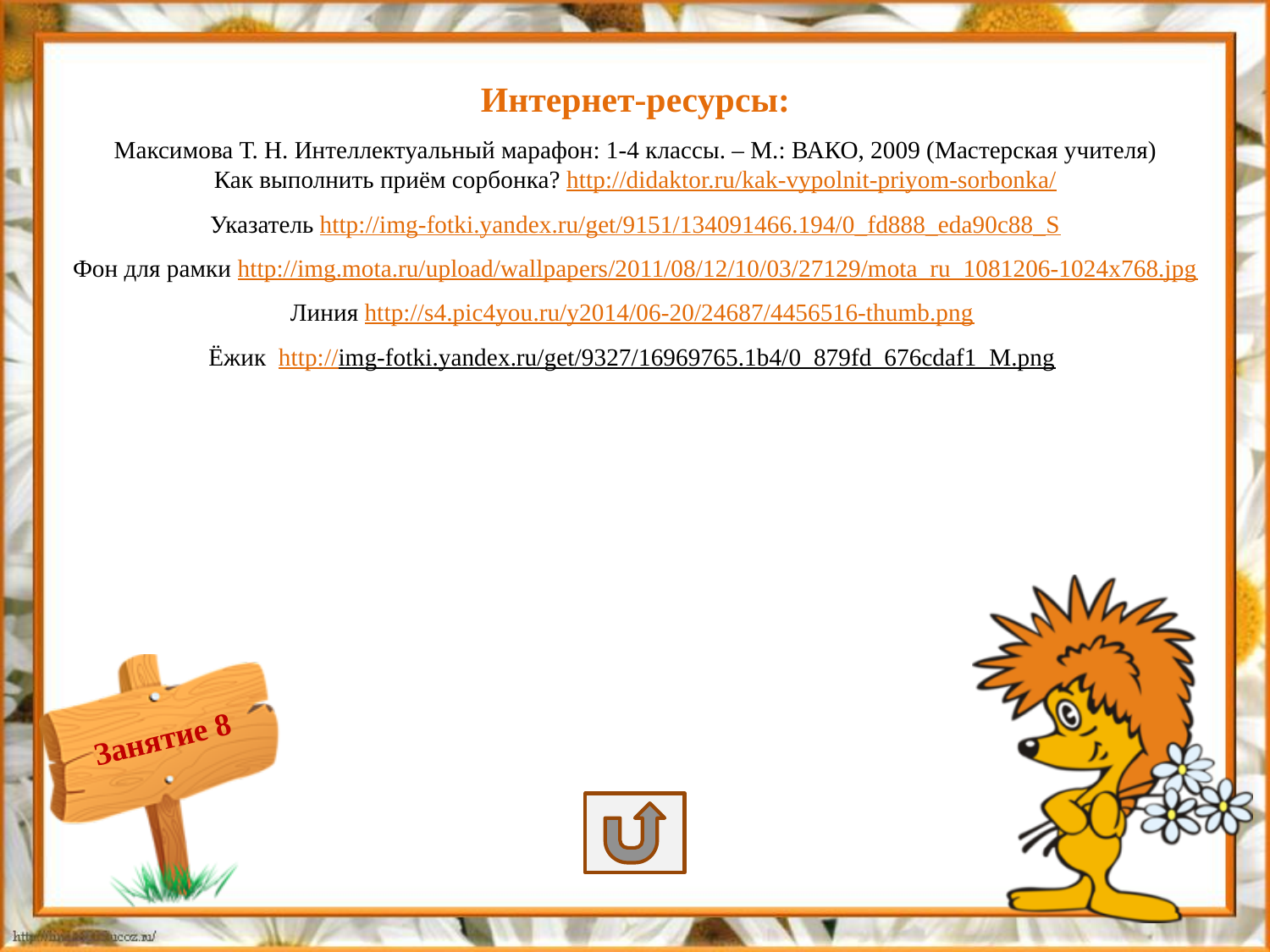

Интернет-ресурсы:
Максимова Т. Н. Интеллектуальный марафон: 1-4 классы. – М.: ВАКО, 2009 (Мастерская учителя)
Как выполнить приём сорбонка? http://didaktor.ru/kak-vypolnit-priyom-sorbonka/
Указатель http://img-fotki.yandex.ru/get/9151/134091466.194/0_fd888_eda90c88_S
Фон для рамки http://img.mota.ru/upload/wallpapers/2011/08/12/10/03/27129/mota_ru_1081206-1024x768.jpg
Линия http://s4.pic4you.ru/y2014/06-20/24687/4456516-thumb.png
Ёжик  http://img-fotki.yandex.ru/get/9327/16969765.1b4/0_879fd_676cdaf1_M.png